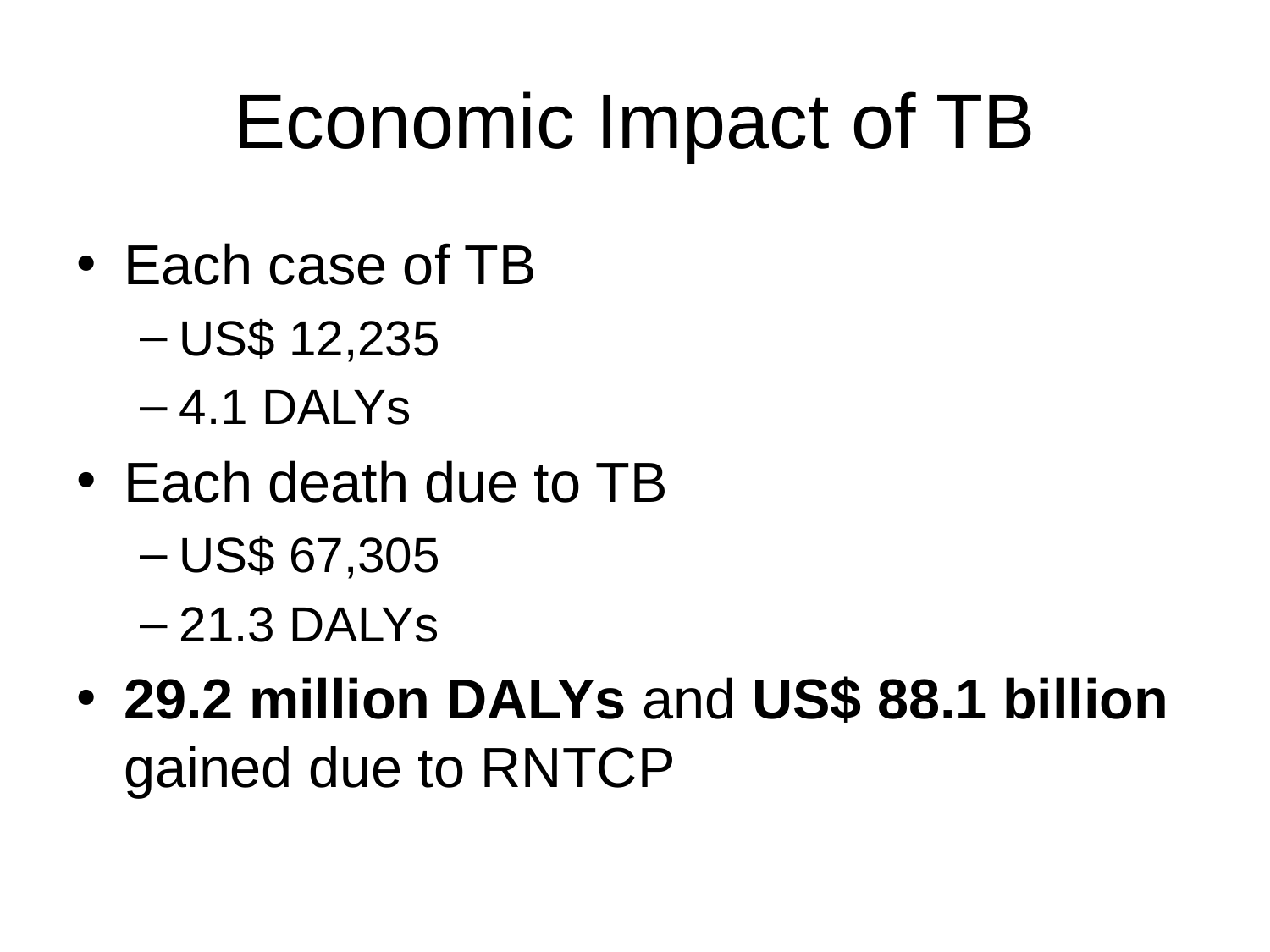

# Economic Impact of TB
Each case of TB
US$ 12,235
4.1 DALYs
Each death due to TB
US$ 67,305
21.3 DALYs
29.2 million DALYs and US$ 88.1 billion gained due to RNTCP